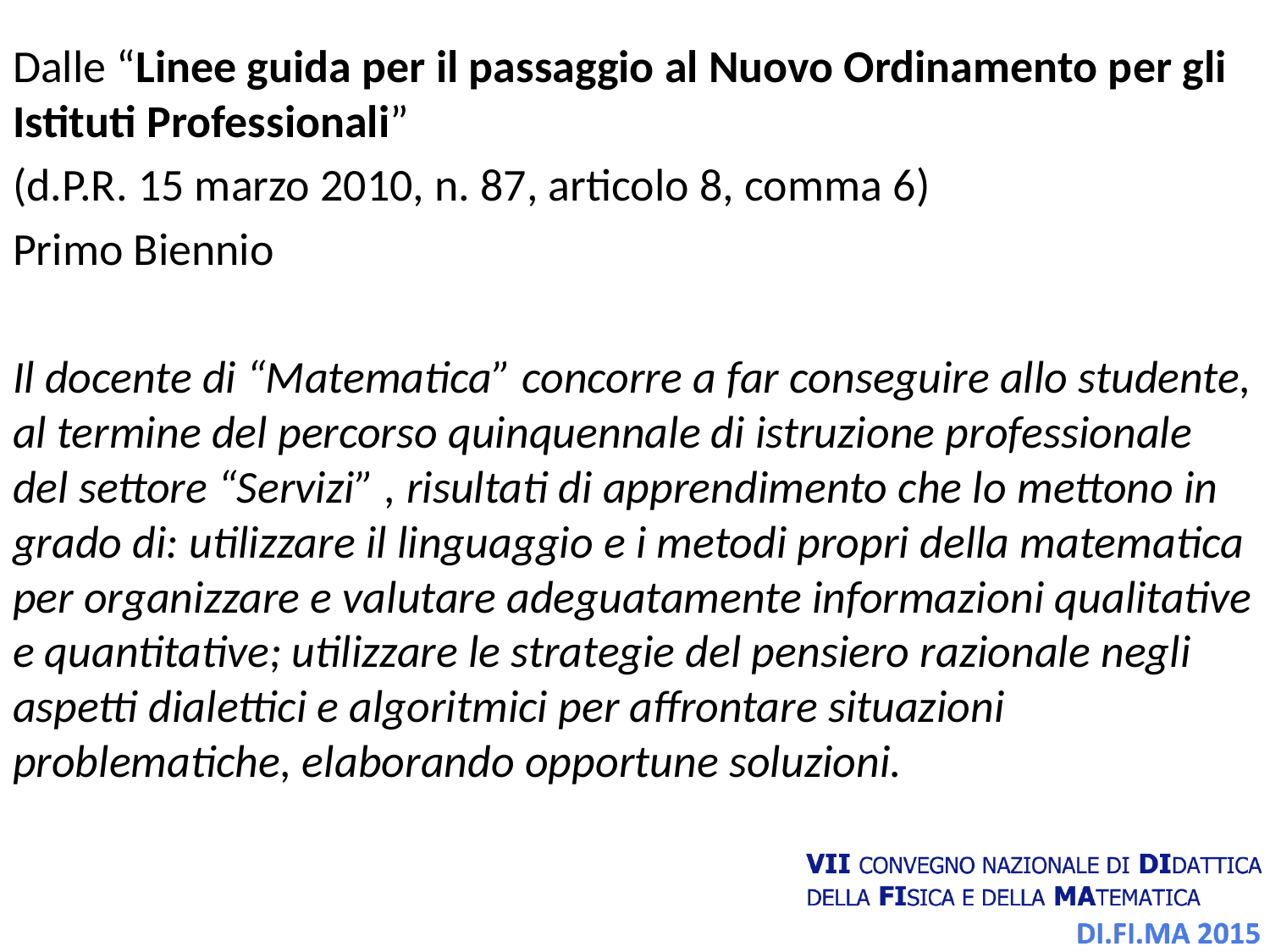

Dalle “Linee guida per il passaggio al Nuovo Ordinamento per gli Istituti Professionali”
(d.P.R. 15 marzo 2010, n. 87, articolo 8, comma 6)
Primo Biennio

Il docente di “Matematica” concorre a far conseguire allo studente, al termine del percorso quinquennale di istruzione professionale del settore “Servizi” , risultati di apprendimento che lo mettono in grado di: utilizzare il linguaggio e i metodi propri della matematica per organizzare e valutare adeguatamente informazioni qualitative e quantitative; utilizzare le strategie del pensiero razionale negli aspetti dialettici e algoritmici per affrontare situazioni problematiche, elaborando opportune soluzioni.